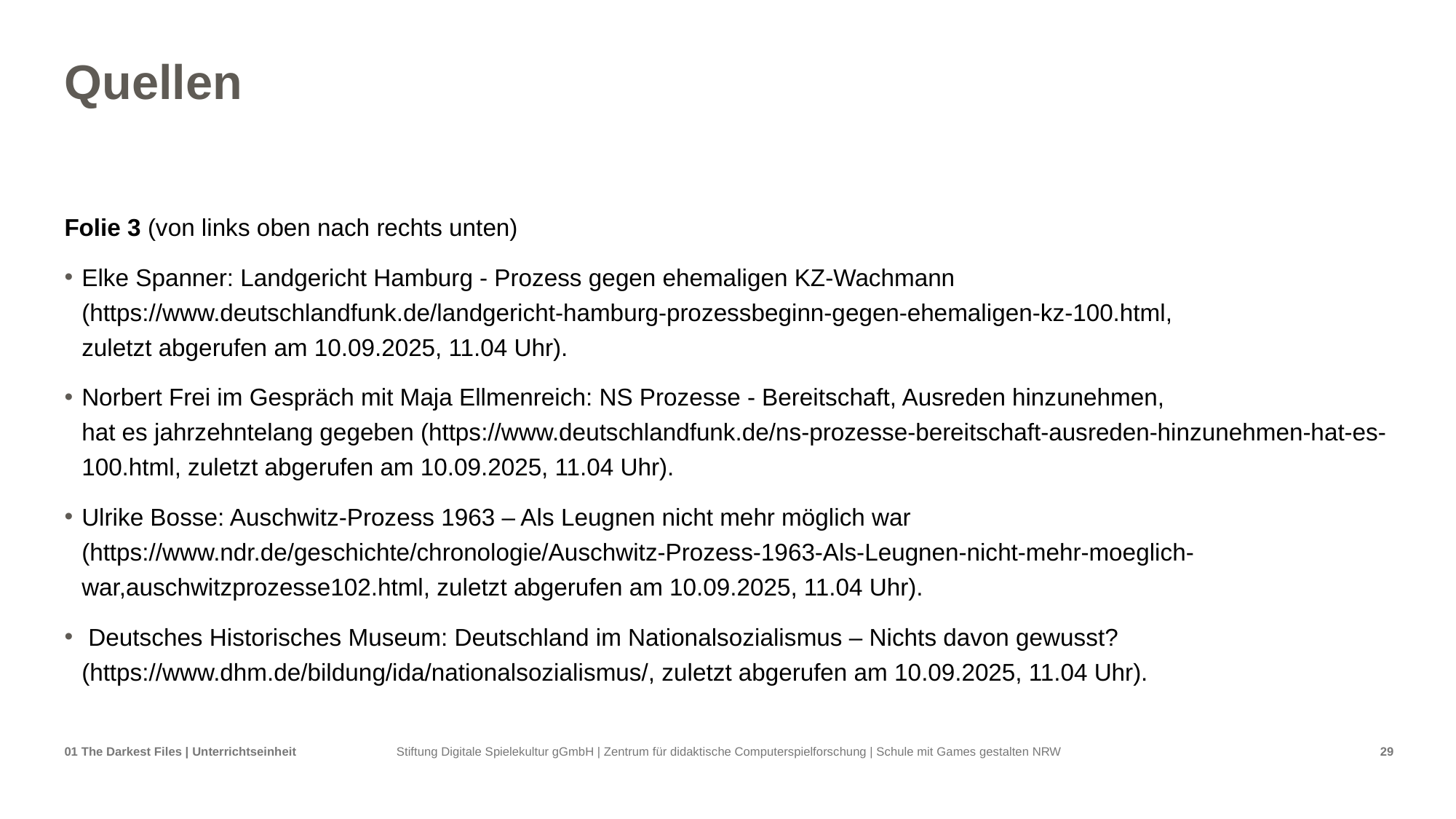

# Quellen
Folie 3 (von links oben nach rechts unten)
Elke Spanner: Landgericht Hamburg - Prozess gegen ehemaligen KZ-Wachmann (https://www.deutschlandfunk.de/landgericht-hamburg-prozessbeginn-gegen-ehemaligen-kz-100.html,
zuletzt abgerufen am 10.09.2025, 11.04 Uhr).
Norbert Frei im Gespräch mit Maja Ellmenreich: NS Prozesse - Bereitschaft, Ausreden hinzunehmen,
hat es jahrzehntelang gegeben (https://www.deutschlandfunk.de/ns-prozesse-bereitschaft-ausreden-hinzunehmen-hat-es-100.html, zuletzt abgerufen am 10.09.2025, 11.04 Uhr).
Ulrike Bosse: Auschwitz-Prozess 1963 – Als Leugnen nicht mehr möglich war (https://www.ndr.de/geschichte/chronologie/Auschwitz-Prozess-1963-Als-Leugnen-nicht-mehr-moeglich-war,auschwitzprozesse102.html, zuletzt abgerufen am 10.09.2025, 11.04 Uhr).
 Deutsches Historisches Museum: Deutschland im Nationalsozialismus – Nichts davon gewusst? (https://www.dhm.de/bildung/ida/nationalsozialismus/, zuletzt abgerufen am 10.09.2025, 11.04 Uhr).

01 The Darkest Files | Unterrichtseinheit
29